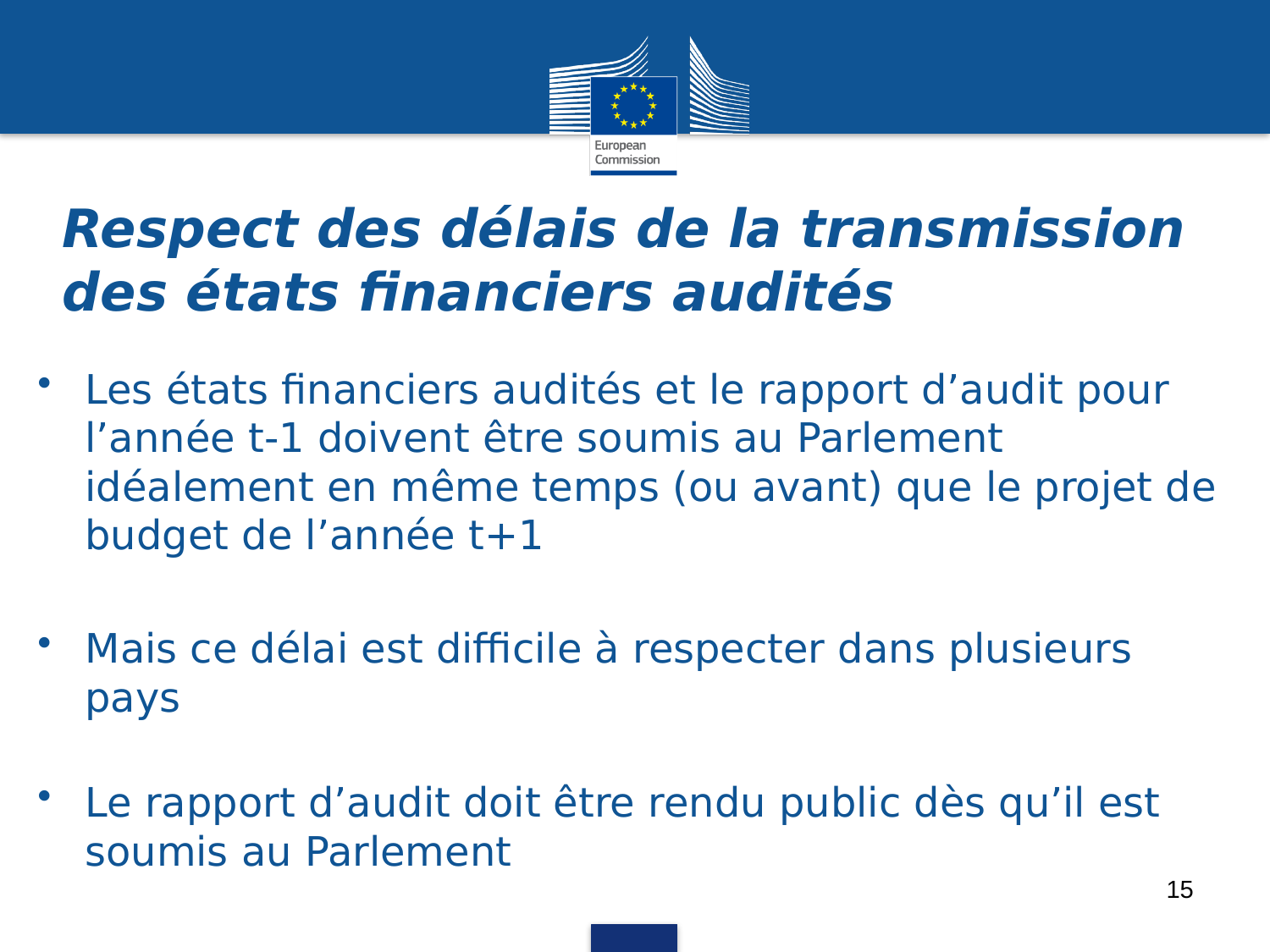

# Respect des délais de la transmission des états financiers audités
Les états financiers audités et le rapport d’audit pour l’année t-1 doivent être soumis au Parlement idéalement en même temps (ou avant) que le projet de budget de l’année t+1

Mais ce délai est difficile à respecter dans plusieurs pays
Le rapport d’audit doit être rendu public dès qu’il est soumis au Parlement

15